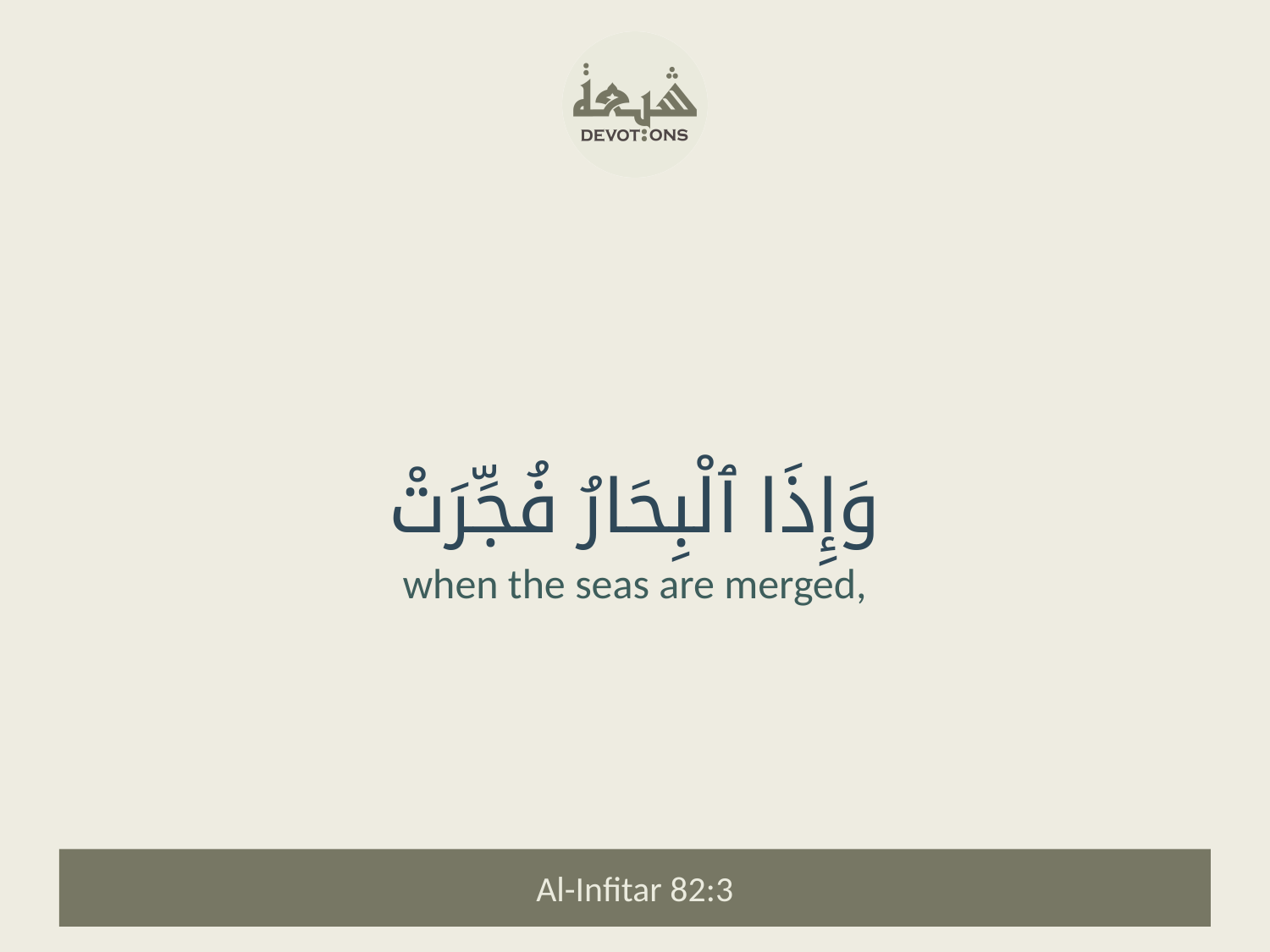

وَإِذَا ٱلْبِحَارُ فُجِّرَتْ
when the seas are merged,
Al-Infitar 82:3